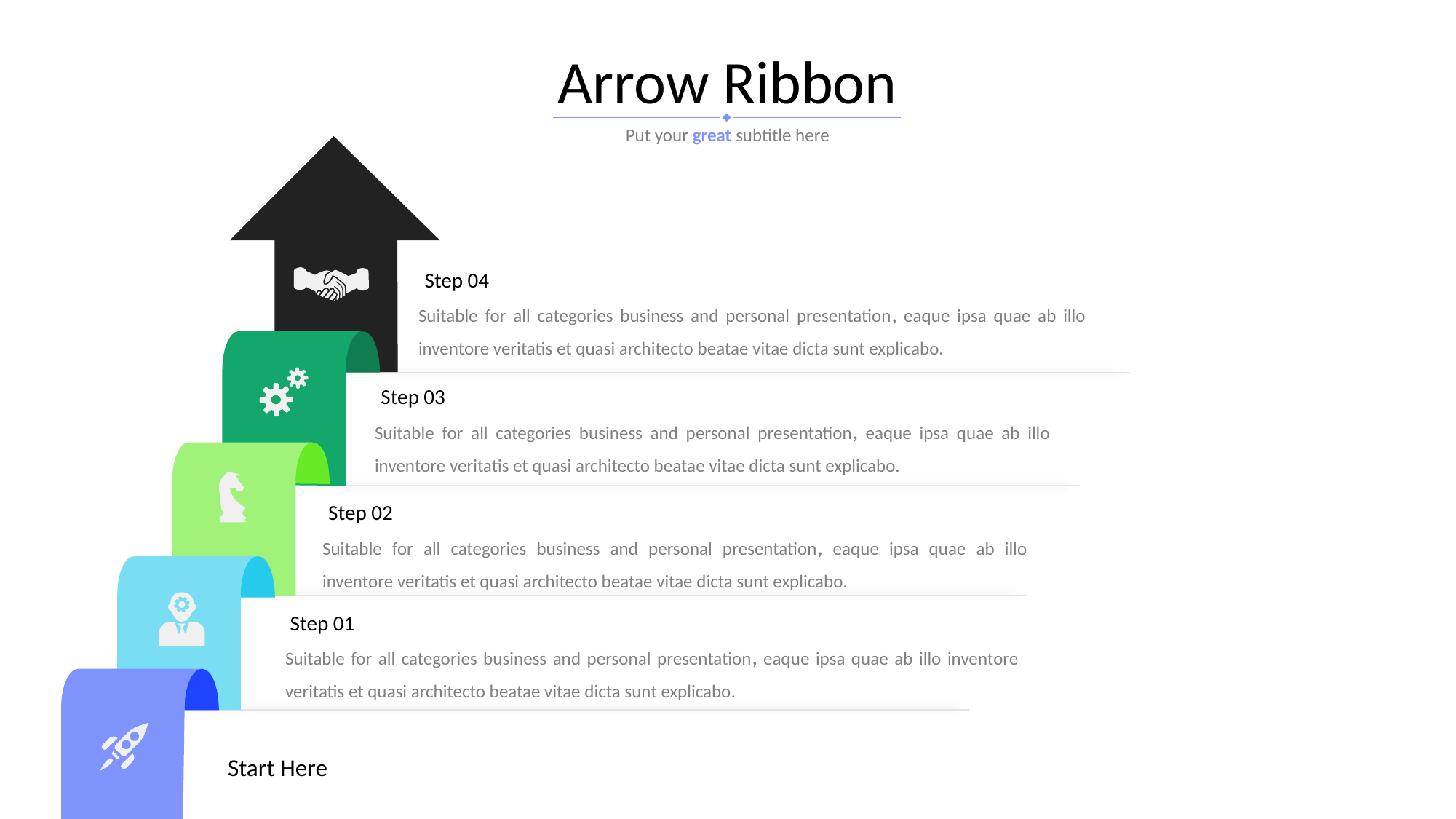

# Arrow Ribbon
Put your great subtitle here

Step 04

Suitable for all categories business and personal presentation, eaque ipsa quae ab illo inventore veritatis et quasi architecto beatae vitae dicta sunt explicabo.

Step 03
Suitable for all categories business and personal presentation, eaque ipsa quae ab illo inventore veritatis et quasi architecto beatae vitae dicta sunt explicabo.

Step 02
Suitable for all categories business and personal presentation, eaque ipsa quae ab illo inventore veritatis et quasi architecto beatae vitae dicta sunt explicabo.

Step 01
Suitable for all categories business and personal presentation, eaque ipsa quae ab illo inventore veritatis et quasi architecto beatae vitae dicta sunt explicabo.

Start Here